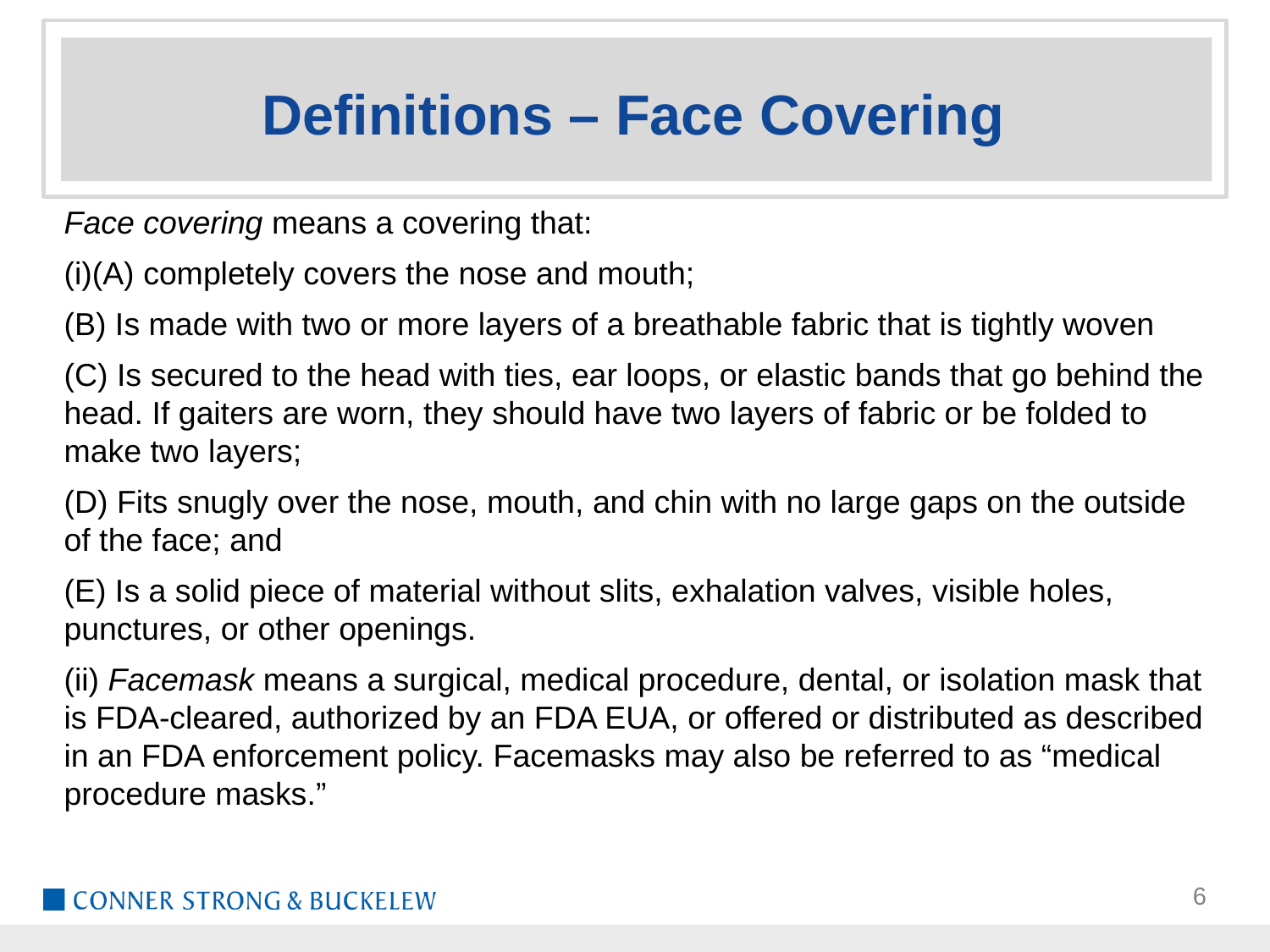

# Definitions – Face Covering
Face covering means a covering that:
(i)(A) completely covers the nose and mouth;
(B) Is made with two or more layers of a breathable fabric that is tightly woven
(C) Is secured to the head with ties, ear loops, or elastic bands that go behind the head. If gaiters are worn, they should have two layers of fabric or be folded to make two layers;
(D) Fits snugly over the nose, mouth, and chin with no large gaps on the outside of the face; and
(E) Is a solid piece of material without slits, exhalation valves, visible holes, punctures, or other openings.
(ii) Facemask means a surgical, medical procedure, dental, or isolation mask that is FDA-cleared, authorized by an FDA EUA, or offered or distributed as described in an FDA enforcement policy. Facemasks may also be referred to as “medical procedure masks.”